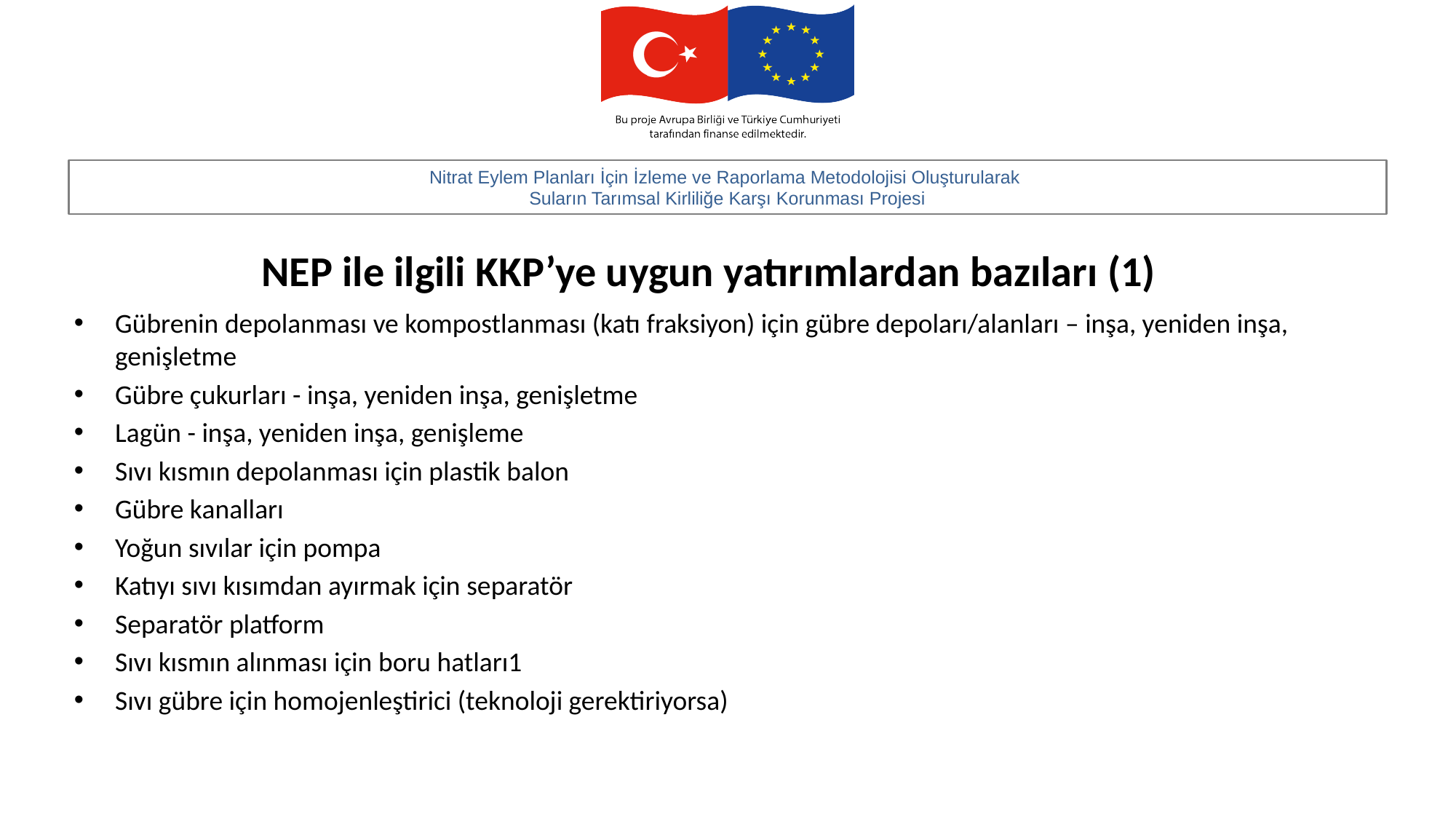

# NEP ile ilgili KKP’ye uygun yatırımlardan bazıları (1)
Gübrenin depolanması ve kompostlanması (katı fraksiyon) için gübre depoları/alanları – inşa, yeniden inşa, genişletme
Gübre çukurları - inşa, yeniden inşa, genişletme
Lagün - inşa, yeniden inşa, genişleme
Sıvı kısmın depolanması için plastik balon
Gübre kanalları
Yoğun sıvılar için pompa
Katıyı sıvı kısımdan ayırmak için separatör
Separatör platform
Sıvı kısmın alınması için boru hatları1
Sıvı gübre için homojenleştirici (teknoloji gerektiriyorsa)